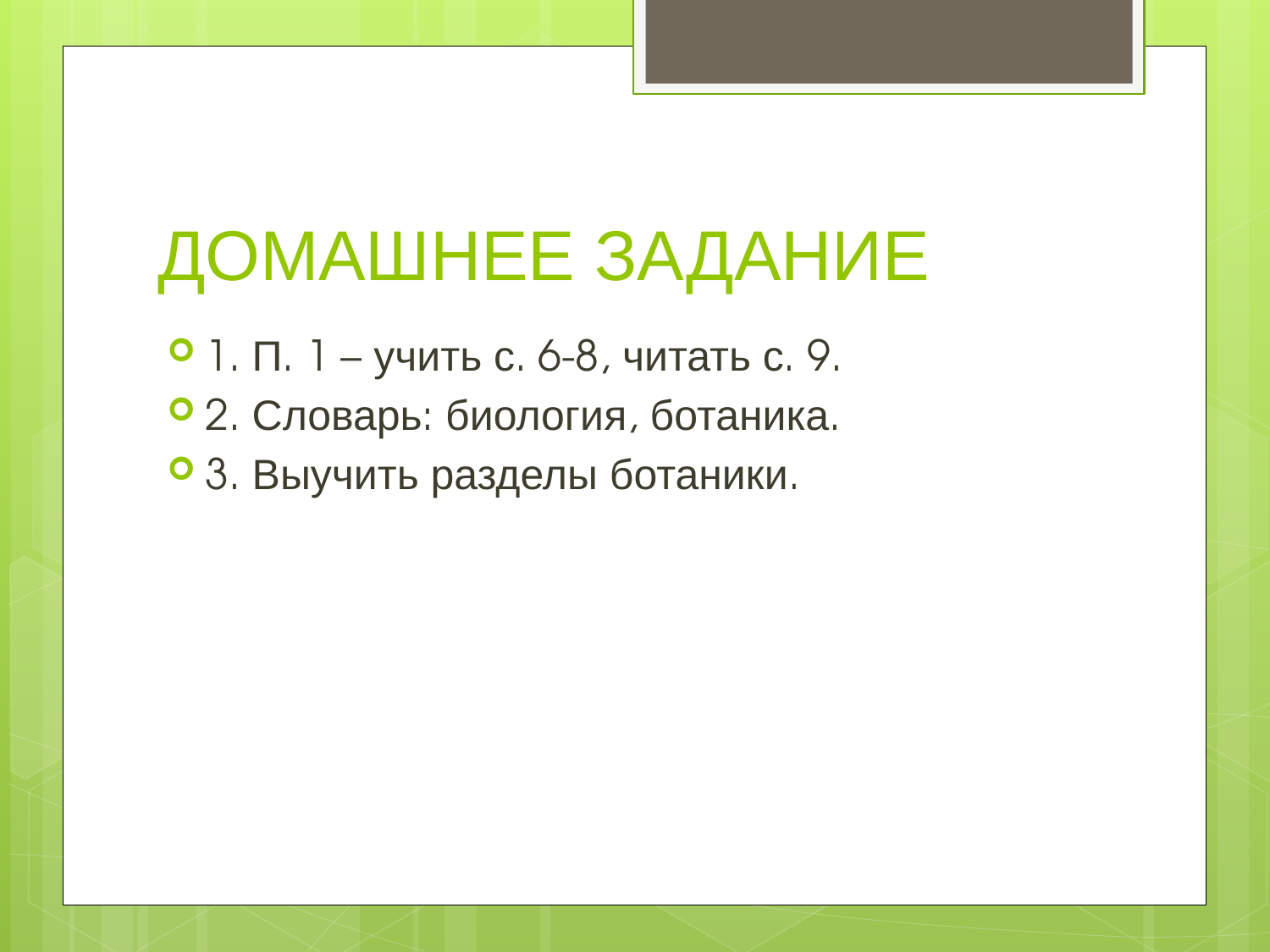

# ДОМАШНЕЕ ЗАДАНИЕ
1. П. 1 – учить с. 6-8, читать с. 9.
2. Словарь: биология, ботаника.
3. Выучить разделы ботаники.